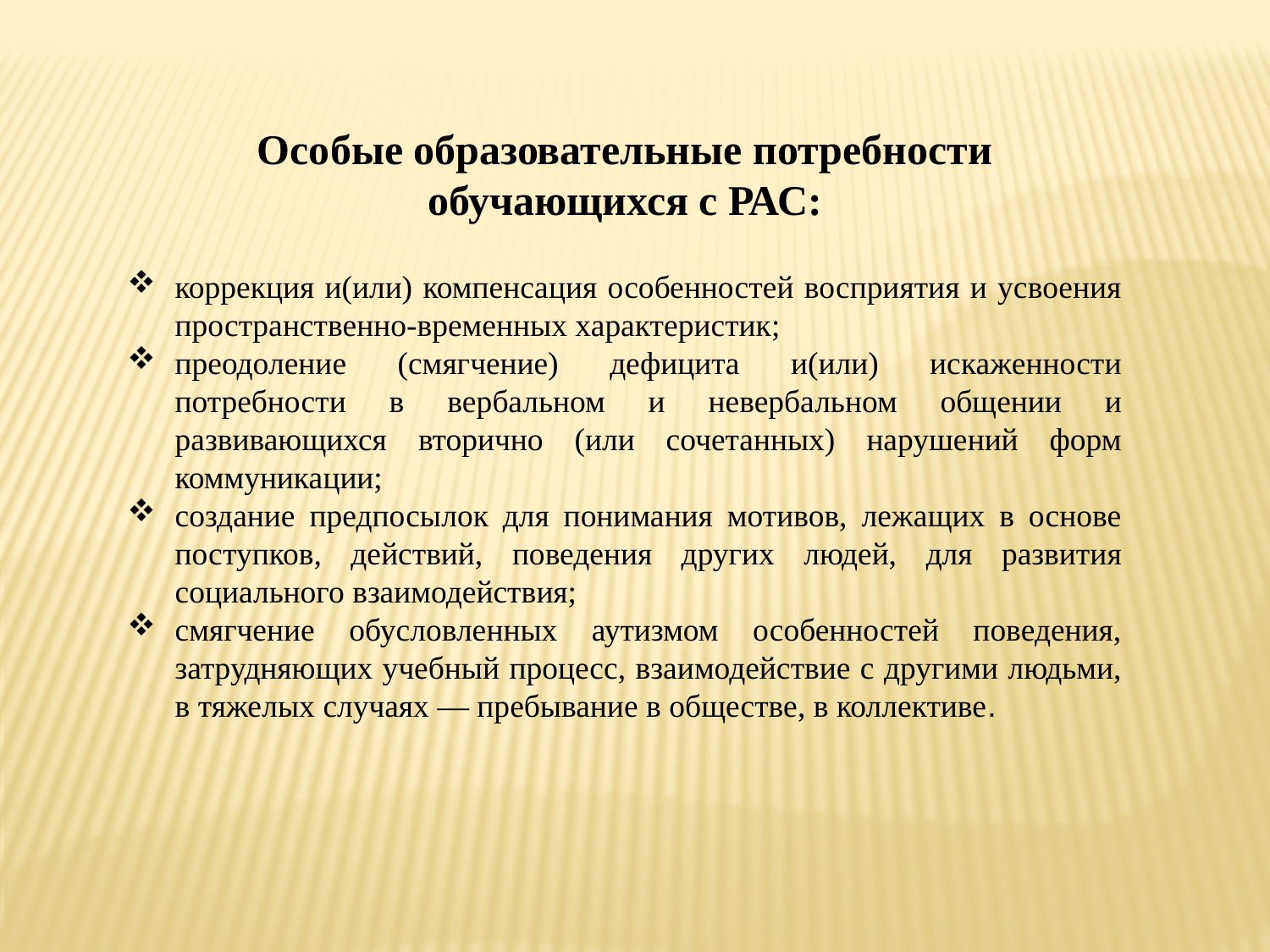

Особые образовательные потребности обучающихся с РАС:

коррекция и(или) компенсация особенностей восприятия и усвоения пространственно-временных характеристик;
преодоление (смягчение) дефицита и(или) искаженности потребности в вербальном и невербальном общении и развивающихся вторично (или сочетанных) нарушений форм коммуникации;
создание предпосылок для понимания мотивов, лежащих в основе поступков, действий, поведения других людей, для развития социального взаимодействия;
смягчение обусловленных аутизмом особенностей поведения, затрудняющих учебный процесс, взаимодействие с другими людьми, в тяжелых случаях — пребывание в обществе, в коллективе.